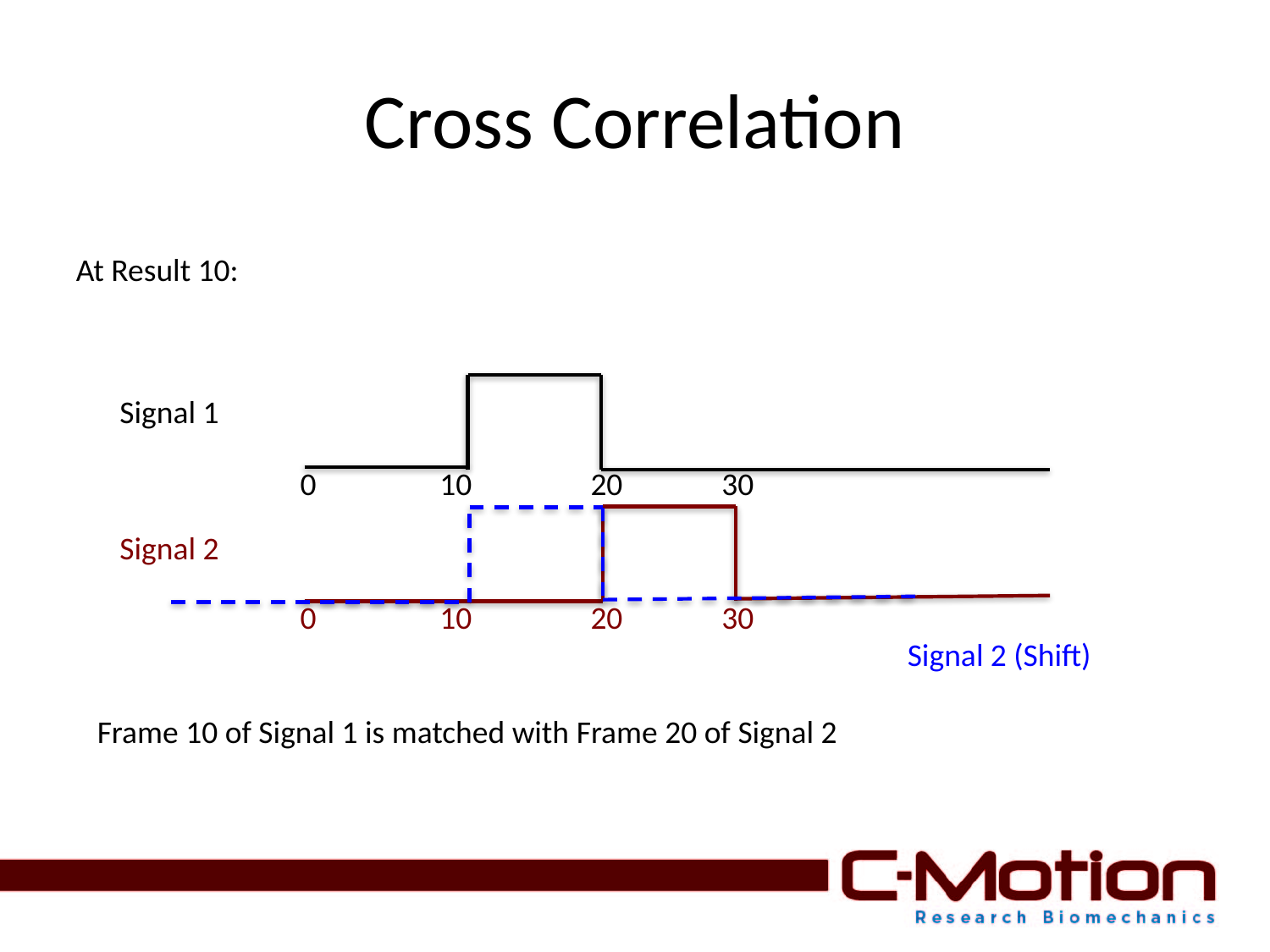

# Cross Correlation
At Result 10:
Signal 1
0
10
20
30
Signal 2
0
10
20
30
Signal 2 (Shift)
Frame 10 of Signal 1 is matched with Frame 20 of Signal 2